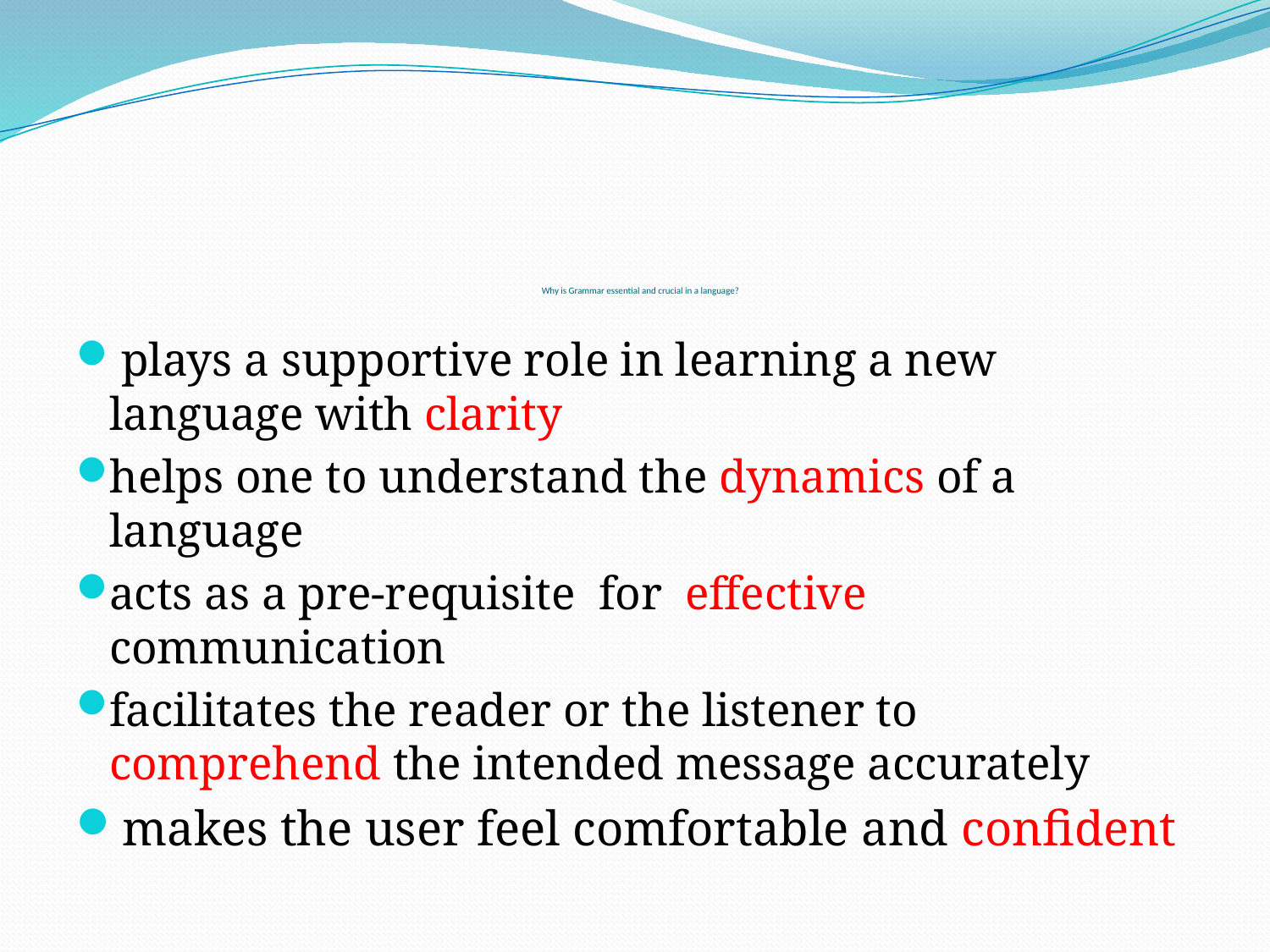

# Why is Grammar essential and crucial in a language?

 plays a supportive role in learning a new language with clarity
helps one to understand the dynamics of a language
acts as a pre-requisite  for  effective communication
facilitates the reader or the listener to comprehend the intended message accurately
 makes the user feel comfortable and confident